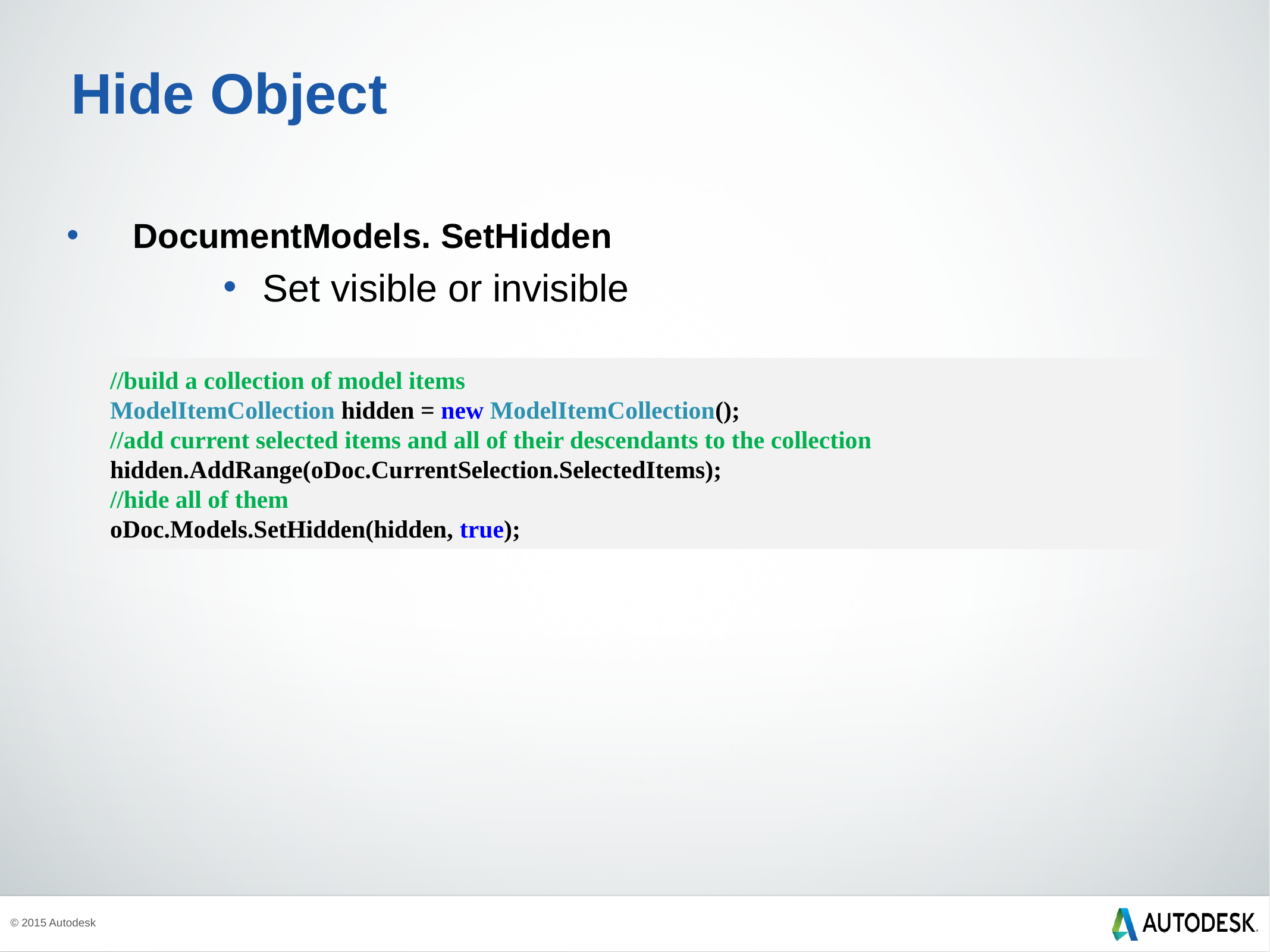

# Hide Object
DocumentModels. SetHidden
Set visible or invisible

//build a collection of model items
ModelItemCollection hidden = new ModelItemCollection();
//add current selected items and all of their descendants to the collection
hidden.AddRange(oDoc.CurrentSelection.SelectedItems);
//hide all of them
oDoc.Models.SetHidden(hidden, true);